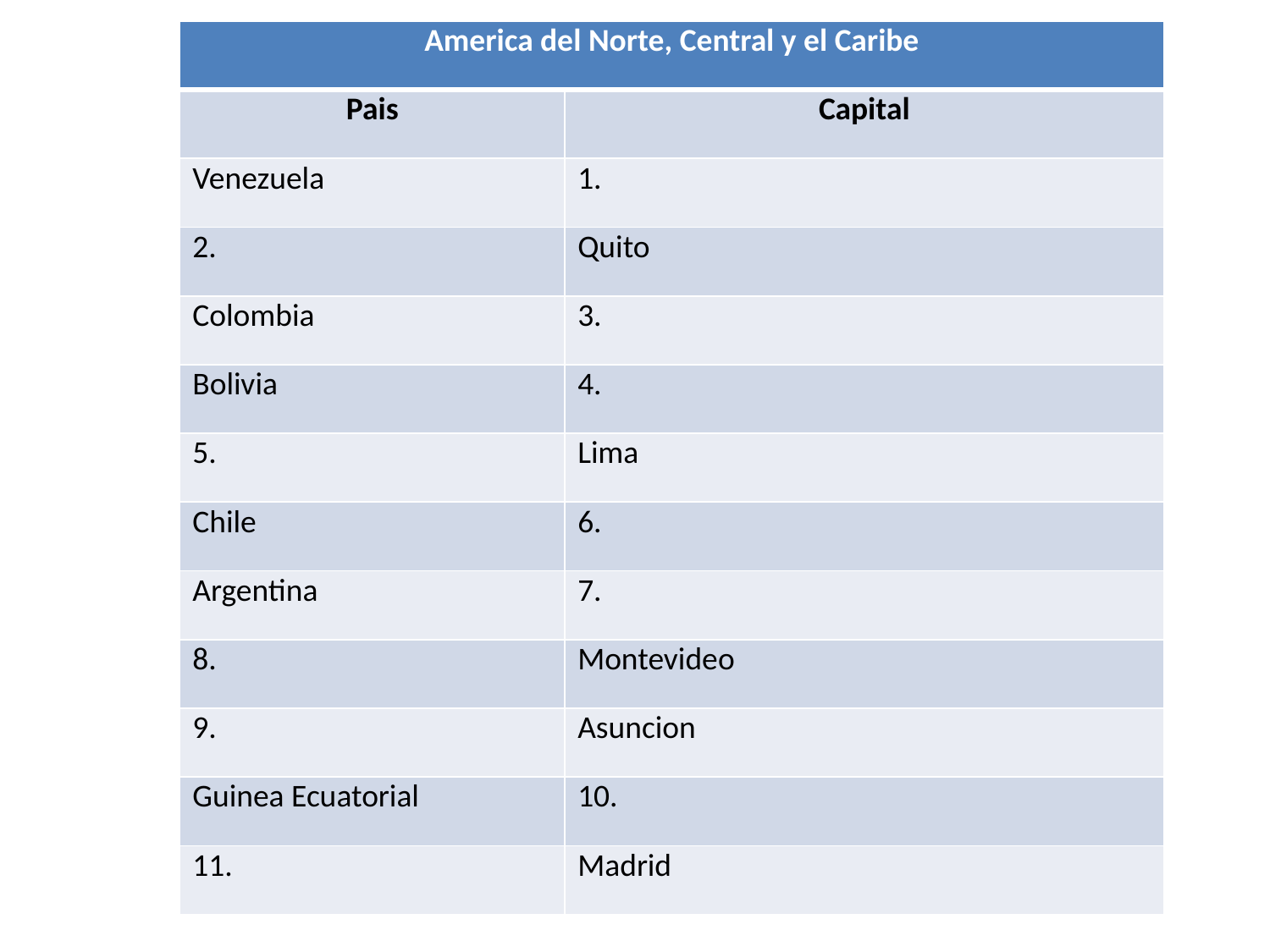

| America del Norte, Central y el Caribe |  |
| --- | --- |
| Pais | Capital |
| Venezuela | 1. |
| 2. | Quito |
| Colombia | 3. |
| Bolivia | 4. |
| 5. | Lima |
| Chile | 6. |
| Argentina | 7. |
| 8. | Montevideo |
| 9. | Asuncion |
| Guinea Ecuatorial | 10. |
| 11. | Madrid |